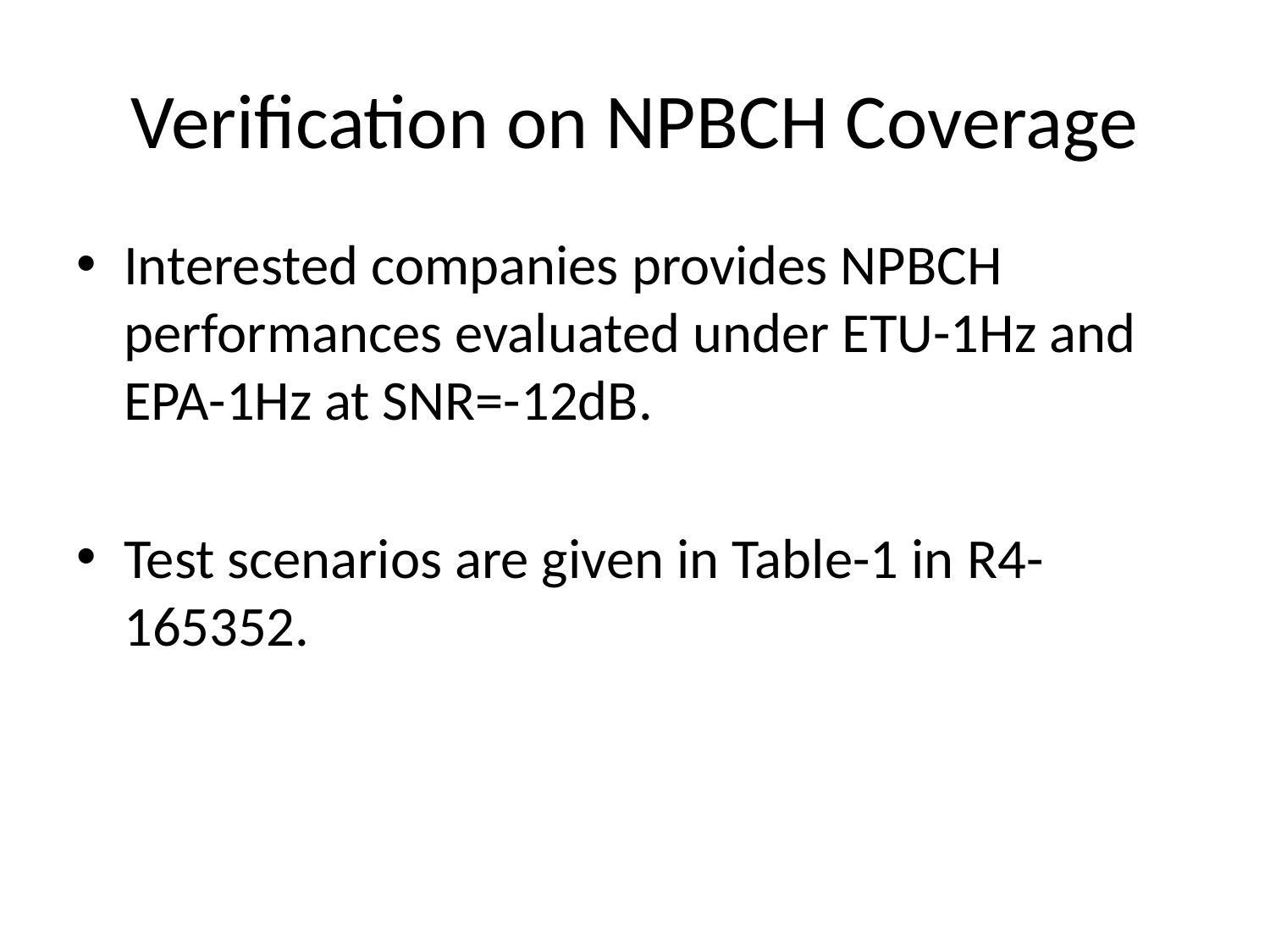

# Verification on NPBCH Coverage
Interested companies provides NPBCH performances evaluated under ETU-1Hz and EPA-1Hz at SNR=-12dB.

Test scenarios are given in Table-1 in R4-165352.